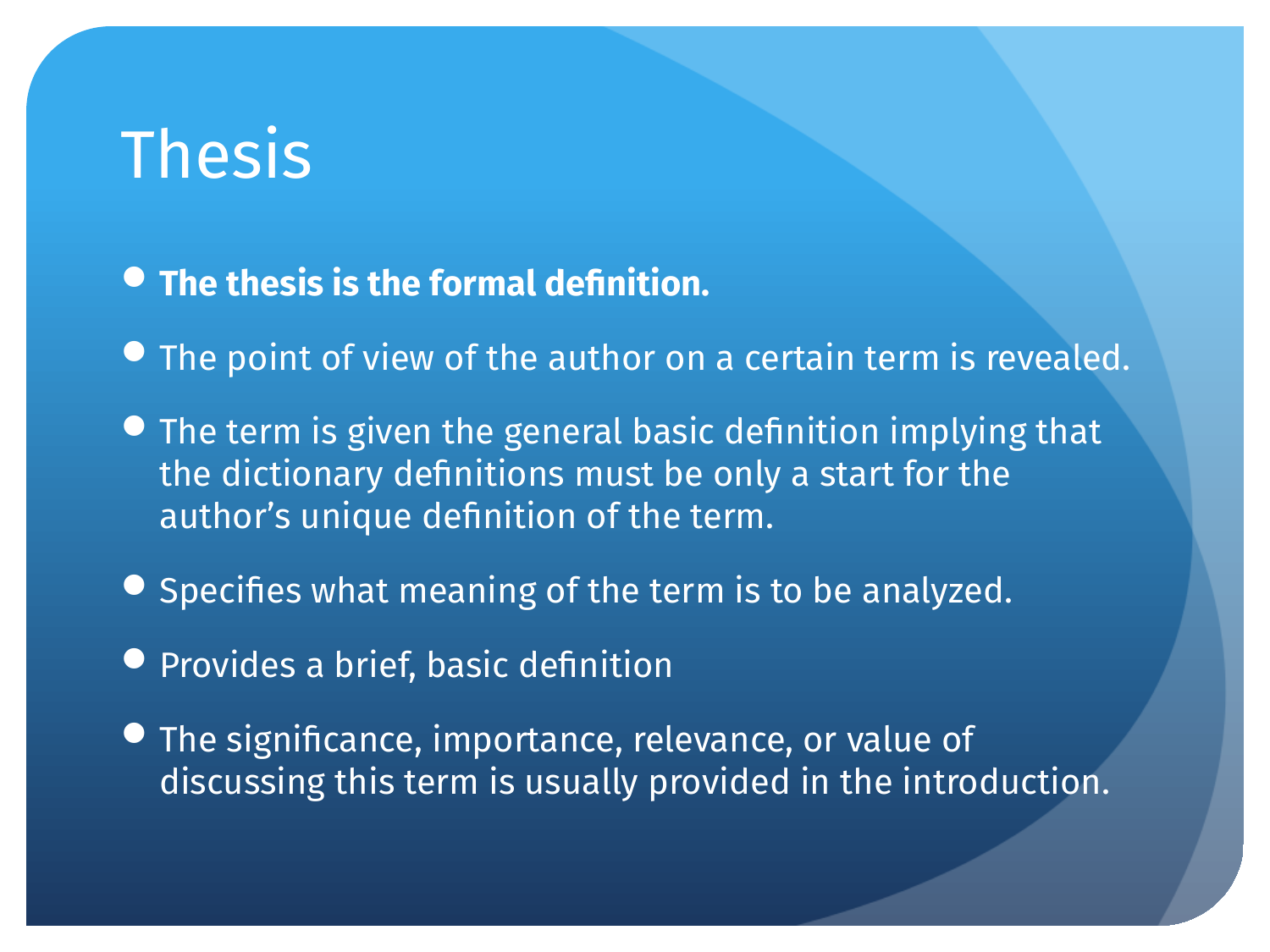

# Thesis
The thesis is the formal definition.
The point of view of the author on a certain term is revealed.
The term is given the general basic definition implying that the dictionary definitions must be only a start for the author’s unique definition of the term.
Specifies what meaning of the term is to be analyzed.
Provides a brief, basic definition
The significance, importance, relevance, or value of discussing this term is usually provided in the introduction.